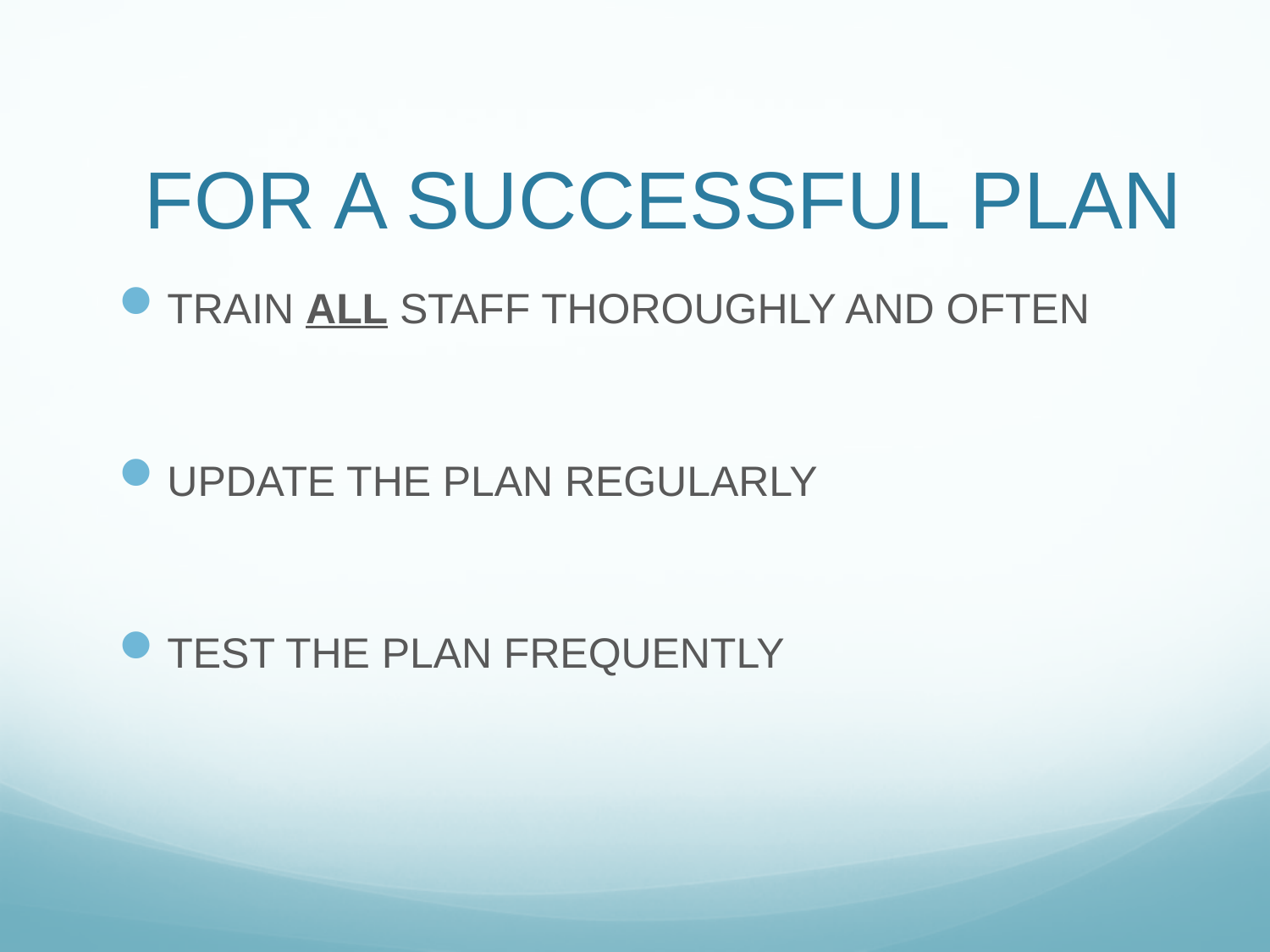

# FOR A SUCCESSFUL PLAN
TRAIN ALL STAFF THOROUGHLY AND OFTEN

UPDATE THE PLAN REGULARLY

TEST THE PLAN FREQUENTLY